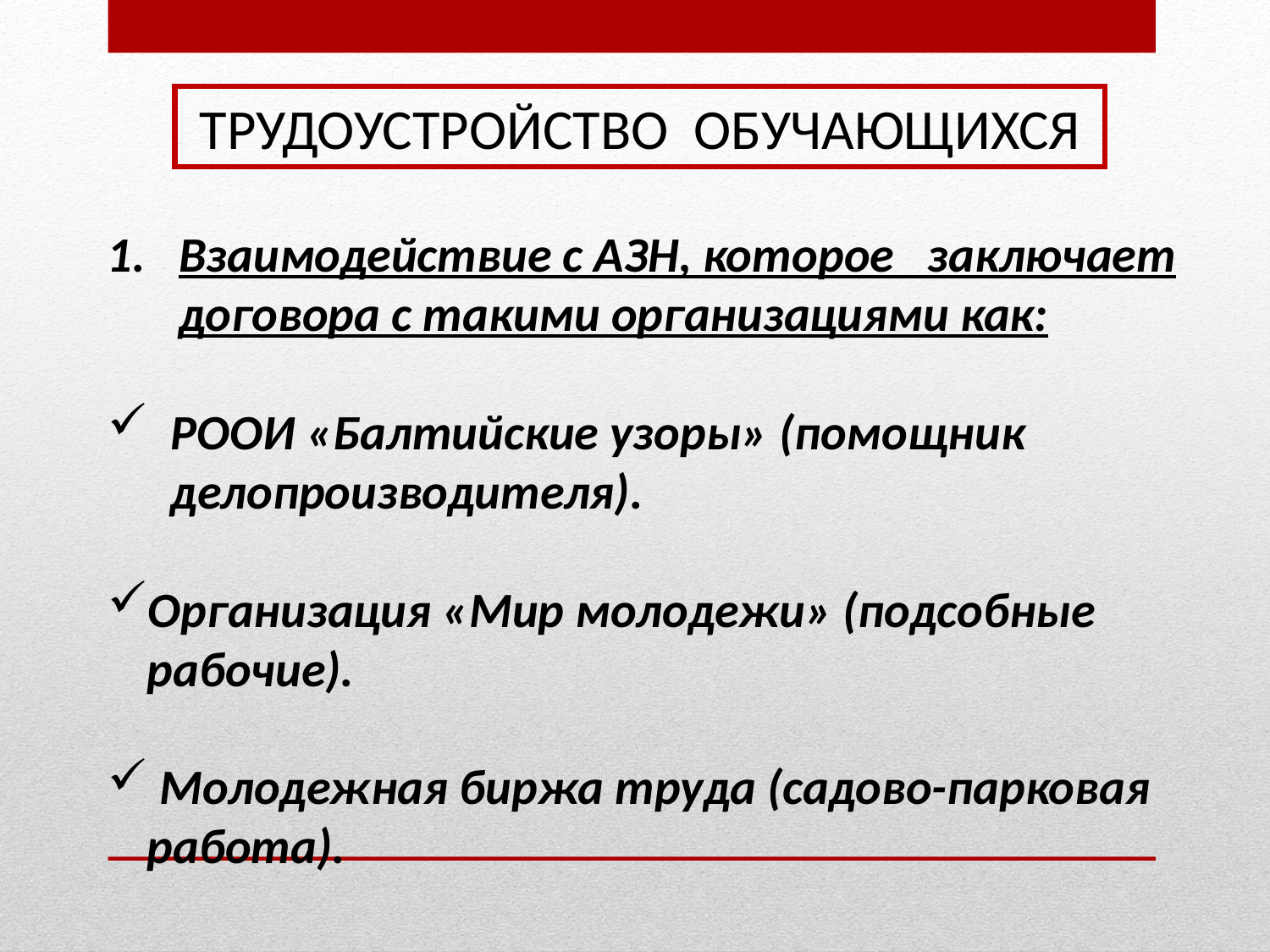

ТРУДОУСТРОЙСТВО  ОБУЧАЮЩИХСЯ
Взаимодействие с АЗН, которое   заключает договора с такими организациями как:

РООИ «Балтийские узоры» (помощник делопроизводителя).

Организация «Мир молодежи» (подсобные рабочие).

 Молодежная биржа труда (садово-парковая работа).